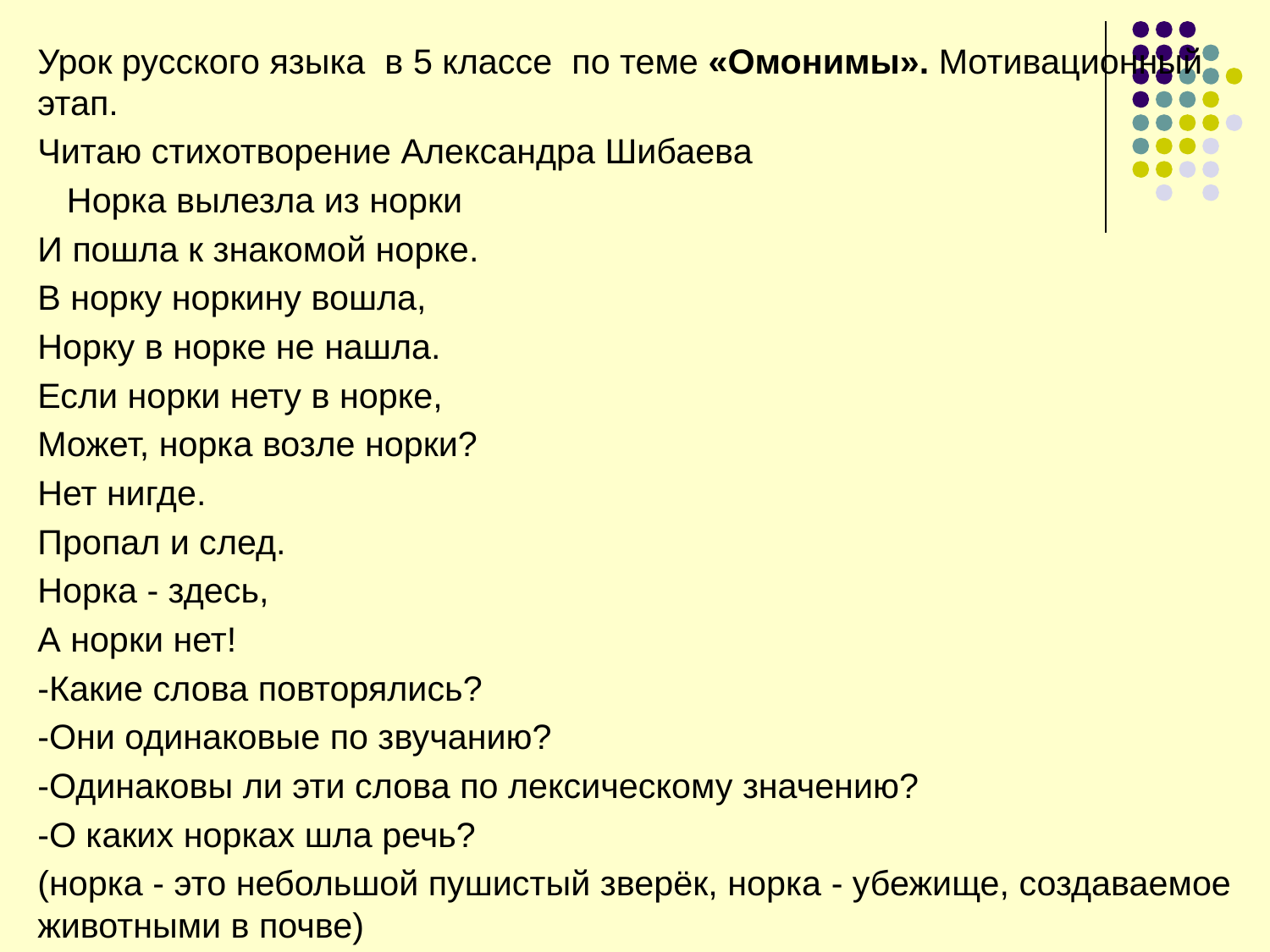

Урок русского языка  в 5 классе  по теме «Омонимы». Мотивационный этап.
Читаю стихотворение Александра Шибаева
   Норка вылезла из норки
И пошла к знакомой норке.
В норку норкину вошла,
Норку в норке не нашла.
Если норки нету в норке,
Может, норка возле норки?
Нет нигде.
Пропал и след.
Норка - здесь,
А норки нет!
-Какие слова повторялись?
-Они одинаковые по звучанию?
-Одинаковы ли эти слова по лексическому значению?
-О каких норках шла речь?
(норка - это небольшой пушистый зверёк, норка - убежище, создаваемое животными в почве)